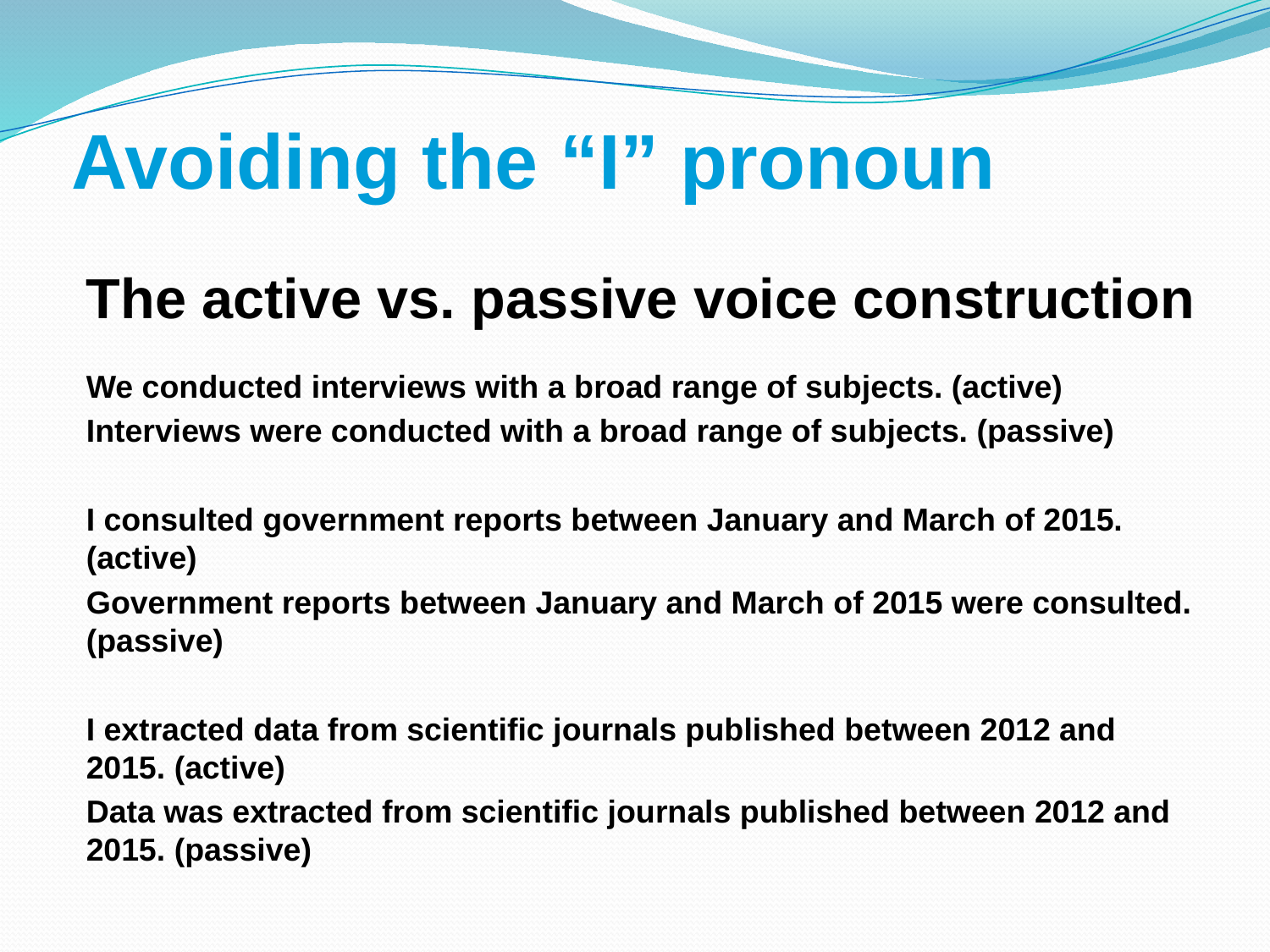

# Avoiding the “I” pronoun
The active vs. passive voice construction

We conducted interviews with a broad range of subjects. (active)
Interviews were conducted with a broad range of subjects. (passive)

I consulted government reports between January and March of 2015. (active)
Government reports between January and March of 2015 were consulted. (passive)

I extracted data from scientific journals published between 2012 and 2015. (active)
Data was extracted from scientific journals published between 2012 and 2015. (passive)